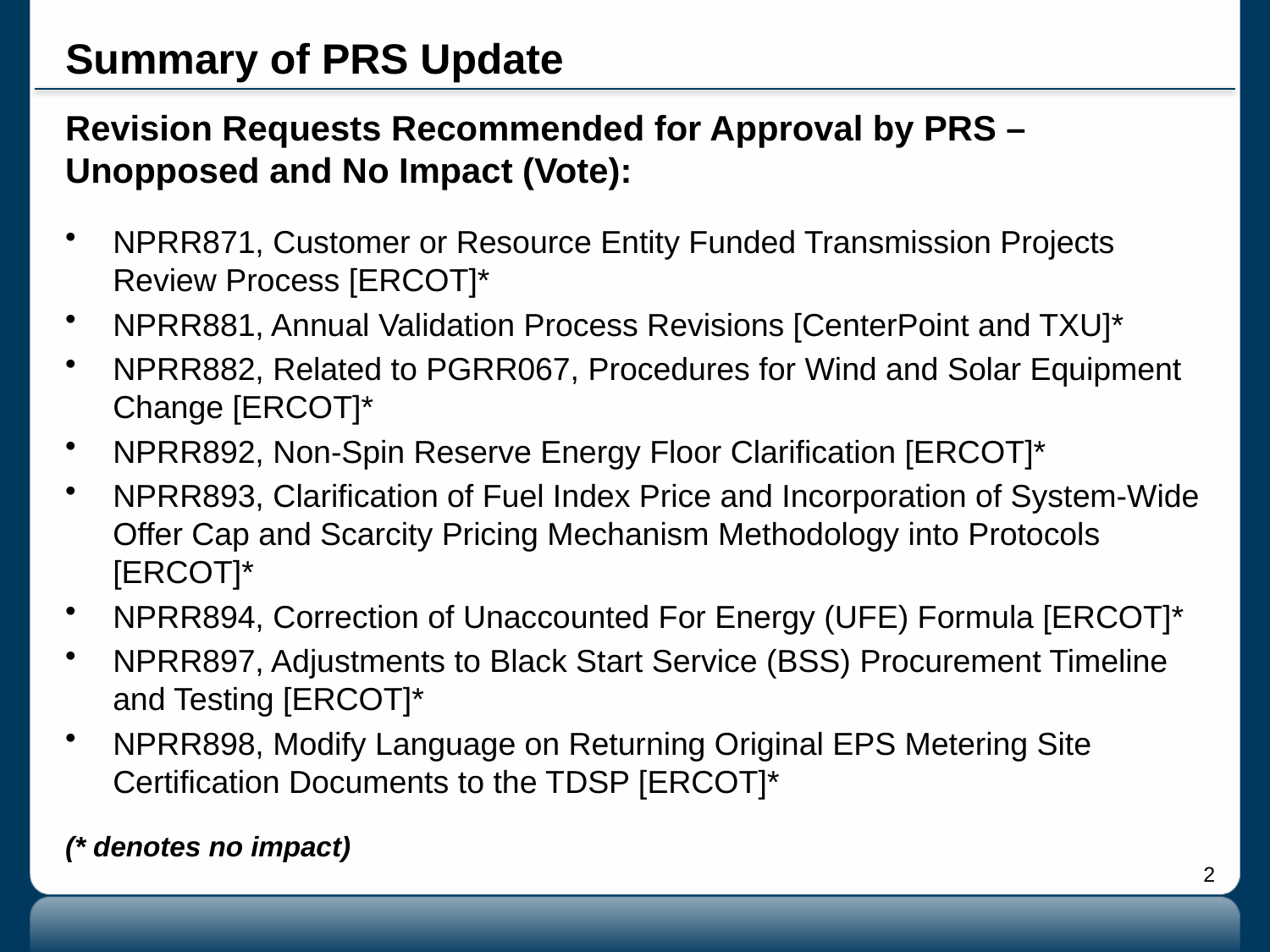

# Summary of PRS Update
Revision Requests Recommended for Approval by PRS – Unopposed and No Impact (Vote):

NPRR871, Customer or Resource Entity Funded Transmission Projects Review Process [ERCOT]*
NPRR881, Annual Validation Process Revisions [CenterPoint and TXU]*
NPRR882, Related to PGRR067, Procedures for Wind and Solar Equipment Change [ERCOT]*
NPRR892, Non-Spin Reserve Energy Floor Clarification [ERCOT]*
NPRR893, Clarification of Fuel Index Price and Incorporation of System-Wide Offer Cap and Scarcity Pricing Mechanism Methodology into Protocols [ERCOT]*
NPRR894, Correction of Unaccounted For Energy (UFE) Formula [ERCOT]*
NPRR897, Adjustments to Black Start Service (BSS) Procurement Timeline and Testing [ERCOT]*
NPRR898, Modify Language on Returning Original EPS Metering Site Certification Documents to the TDSP [ERCOT]*

(* denotes no impact)